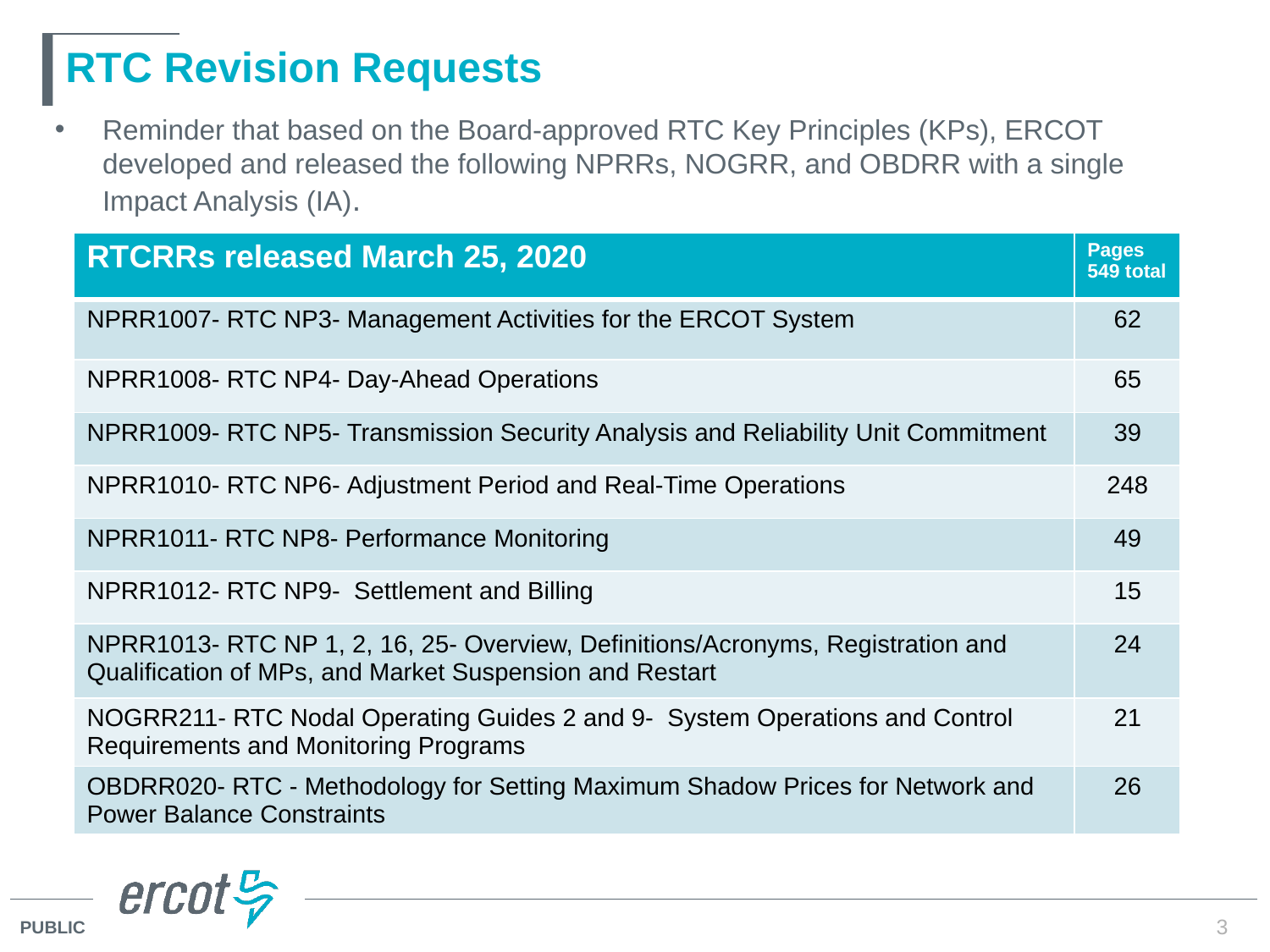

# RTC Revision Requests
Reminder that based on the Board-approved RTC Key Principles (KPs), ERCOT developed and released the following NPRRs, NOGRR, and OBDRR with a single Impact Analysis (IA).

| RTCRRs released March 25, 2020 | Pages 549 total |
| --- | --- |
| NPRR1007- RTC NP3- Management Activities for the ERCOT System | 62 |
| NPRR1008- RTC NP4- Day-Ahead Operations | 65 |
| NPRR1009- RTC NP5- Transmission Security Analysis and Reliability Unit Commitment | 39 |
| NPRR1010- RTC NP6- Adjustment Period and Real-Time Operations | 248 |
| NPRR1011- RTC NP8- Performance Monitoring | 49 |
| NPRR1012- RTC NP9-  Settlement and Billing | 15 |
| NPRR1013- RTC NP 1, 2, 16, 25- Overview, Definitions/Acronyms, Registration and Qualification of MPs, and Market Suspension and Restart | 24 |
| NOGRR211- RTC Nodal Operating Guides 2 and 9-  System Operations and Control Requirements and Monitoring Programs | 21 |
| OBDRR020- RTC - Methodology for Setting Maximum Shadow Prices for Network and Power Balance Constraints | 26 |
3